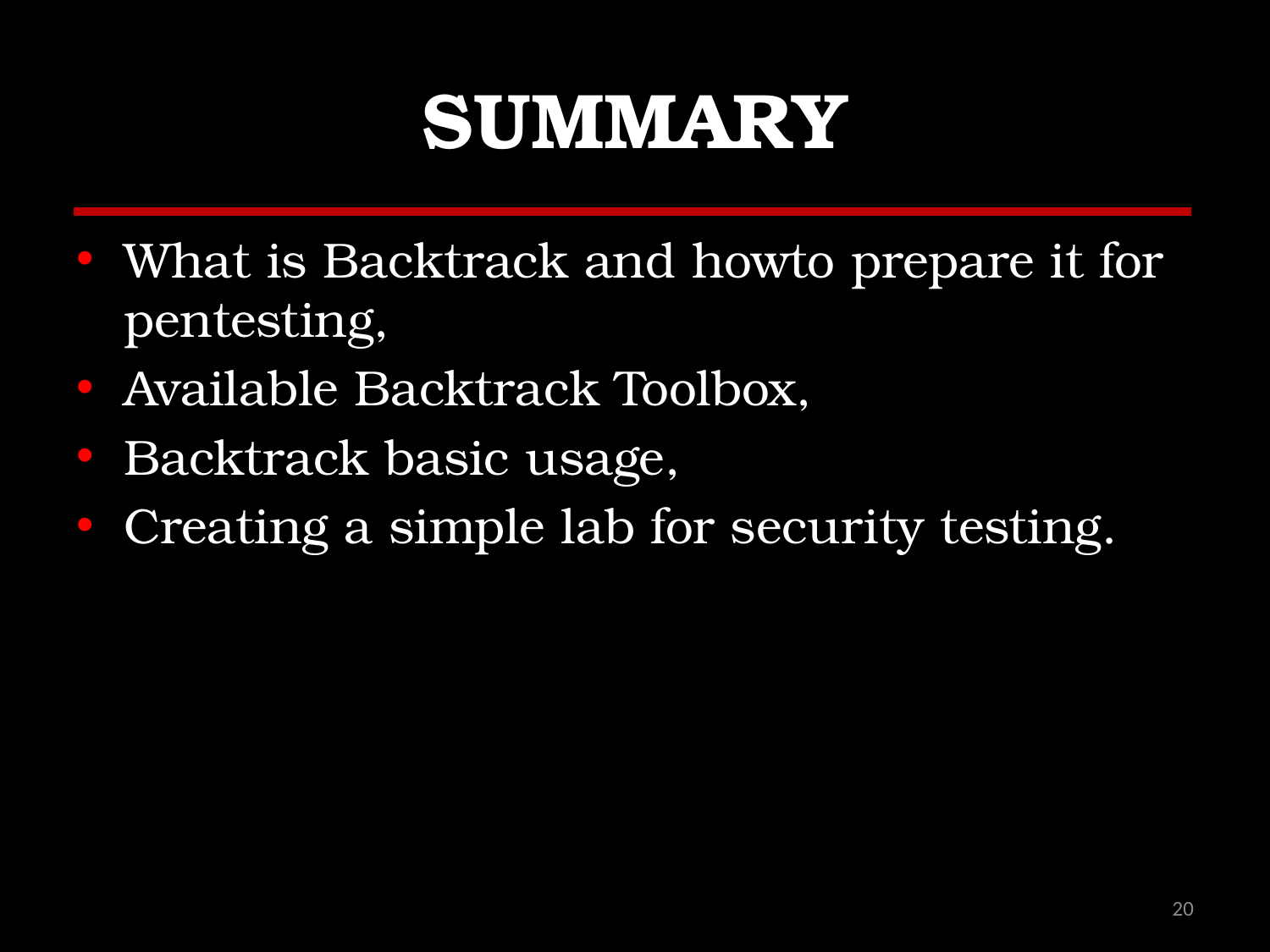

# SUMMARY
What is Backtrack and howto prepare it for pentesting,
Available Backtrack Toolbox,
Backtrack basic usage,
Creating a simple lab for security testing.
20